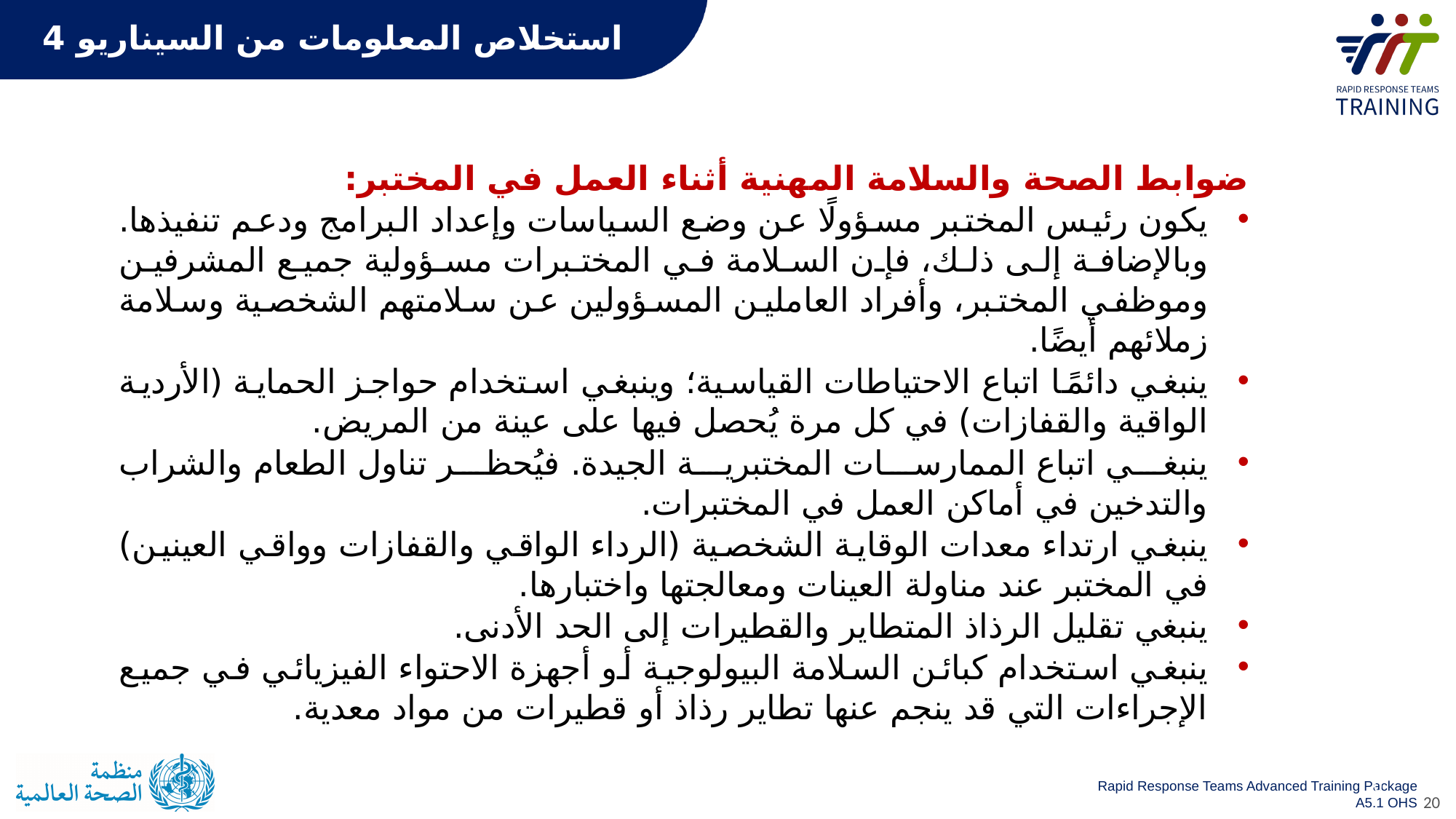

# استخلاص المعلومات من السيناريو 4
ضوابط الصحة والسلامة المهنية أثناء العمل في المختبر:
يكون رئيس المختبر مسؤولًا عن وضع السياسات وإعداد البرامج ودعم تنفيذها. وبالإضافة إلى ذلك، فإن السلامة في المختبرات مسؤولية جميع المشرفين وموظفي المختبر، وأفراد العاملين المسؤولين عن سلامتهم الشخصية وسلامة زملائهم أيضًا.
ينبغي دائمًا اتباع الاحتياطات القياسية؛ وينبغي استخدام حواجز الحماية (الأردية الواقية والقفازات) في كل مرة يُحصل فيها على عينة من المريض.
ينبغي اتباع الممارسات المختبرية الجيدة. فيُحظر تناول الطعام والشراب والتدخين في أماكن العمل في المختبرات.
ينبغي ارتداء معدات الوقاية الشخصية (الرداء الواقي والقفازات وواقي العينين) في المختبر عند مناولة العينات ومعالجتها واختبارها.
ينبغي تقليل الرذاذ المتطاير والقطيرات إلى الحد الأدنى.
ينبغي استخدام كبائن السلامة البيولوجية أو أجهزة الاحتواء الفيزيائي في جميع الإجراءات التي قد ينجم عنها تطاير رذاذ أو قطيرات من مواد معدية.

20